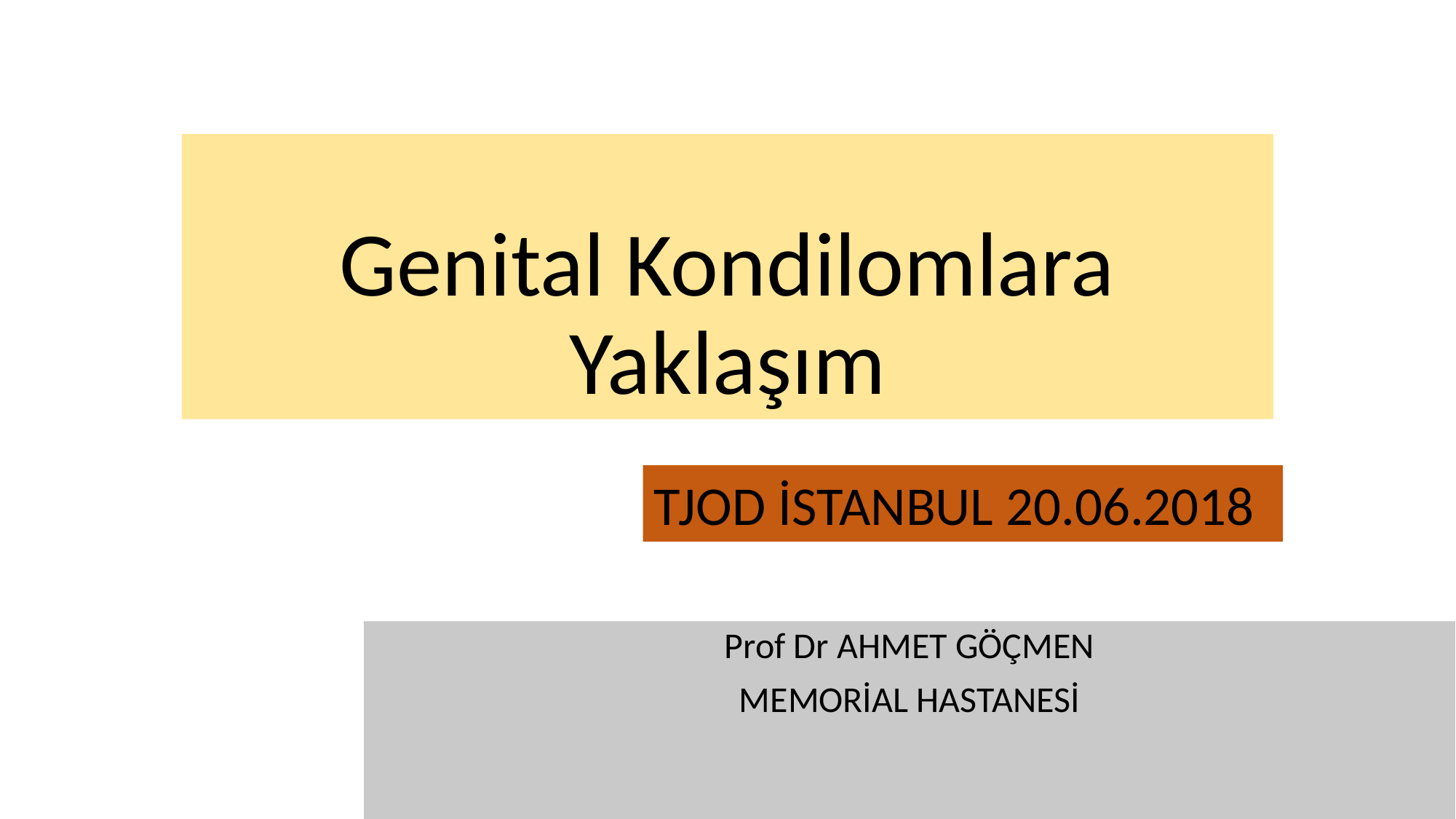

# Genital Kondilomlara Yaklaşım
TJOD İSTANBUL 20.06.2018
Prof Dr AHMET GÖÇMEN
MEMORİAL HASTANESİ